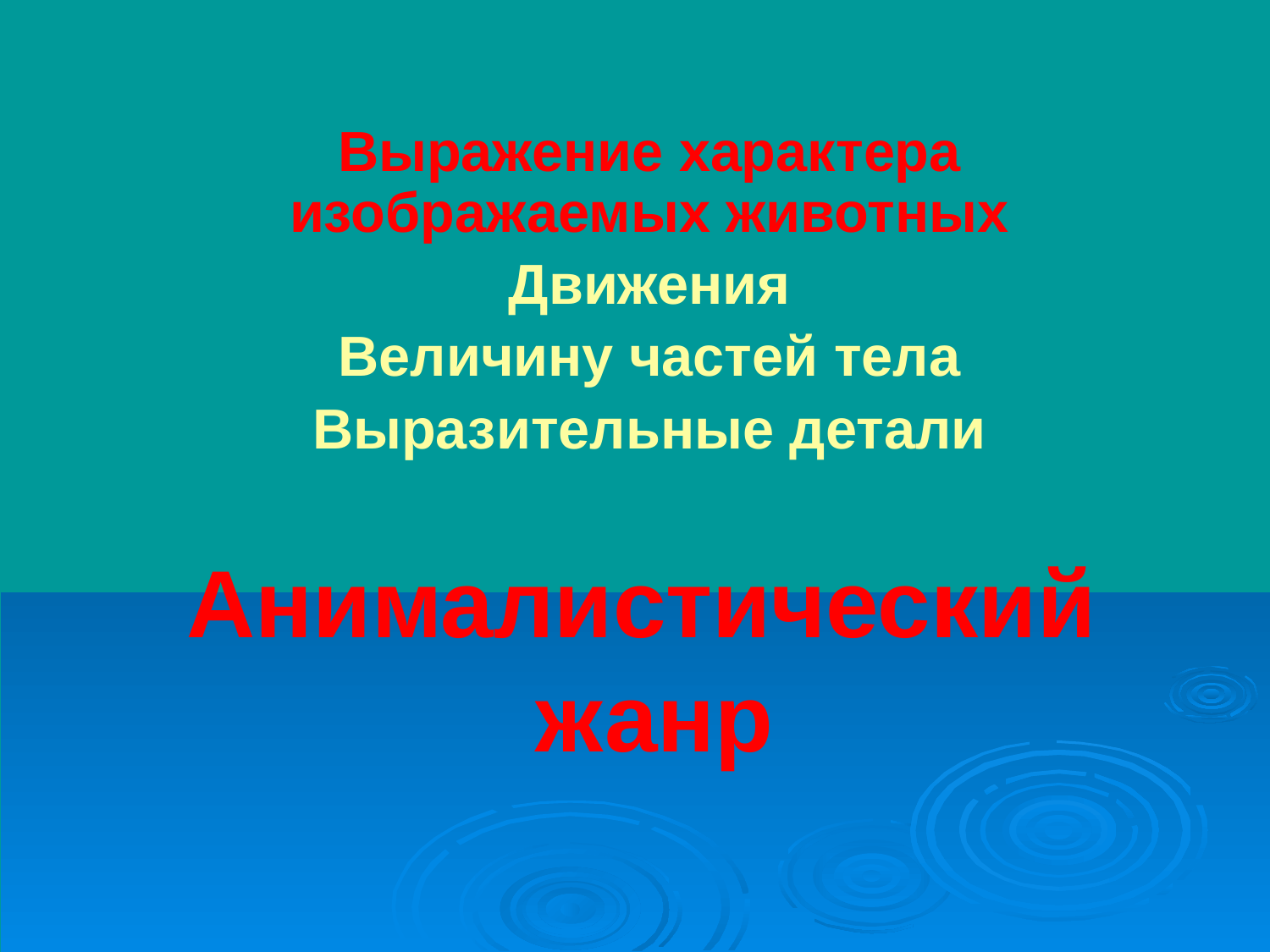

Выражение характера изображаемых животных
Движения
Величину частей тела
Выразительные детали
# Анималистический жанр